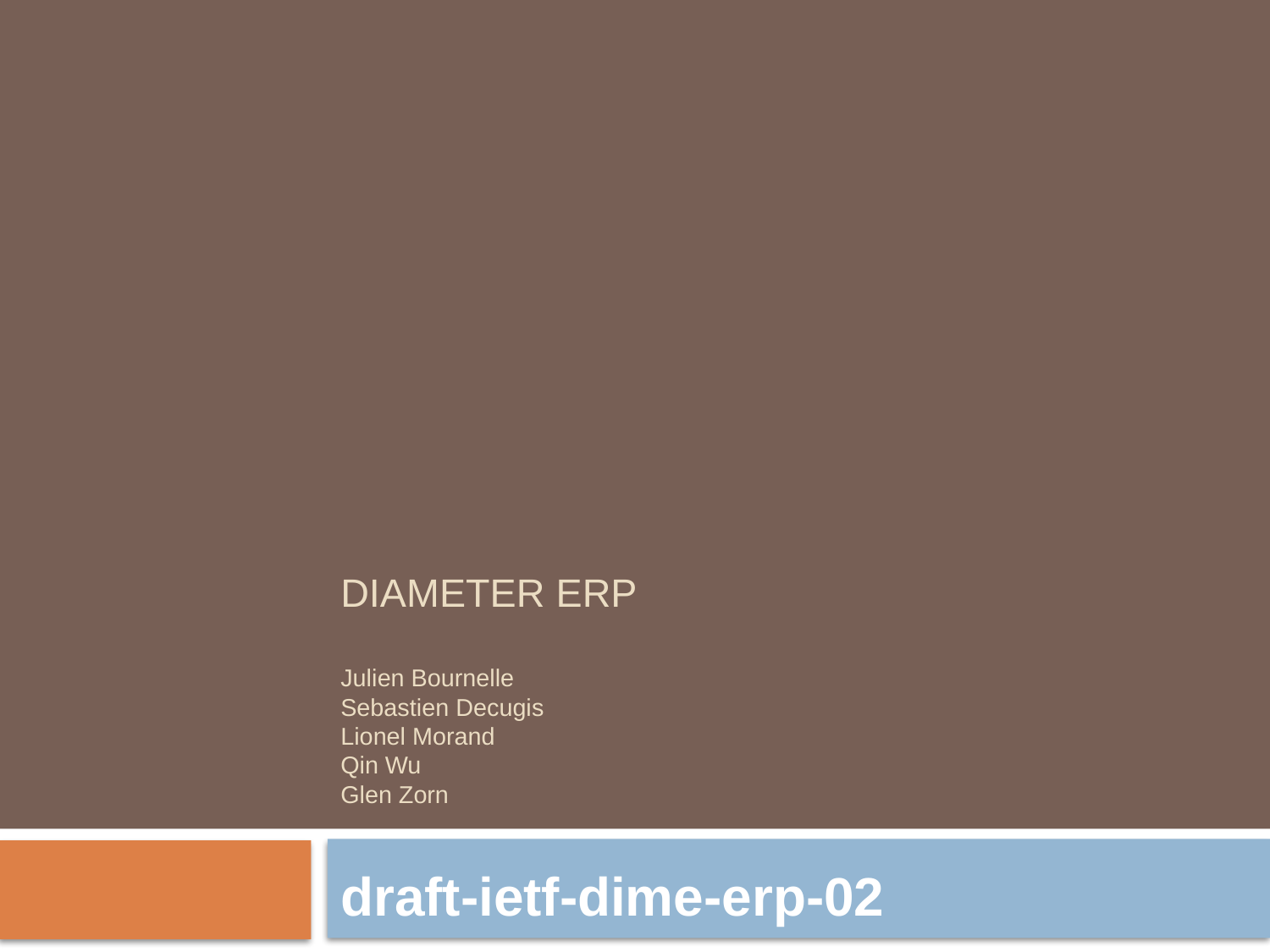

# Diameter ERP Julien Bournelle Sebastien Decugis Lionel Morand Qin Wu Glen Zorn

draft-ietf-dime-erp-02